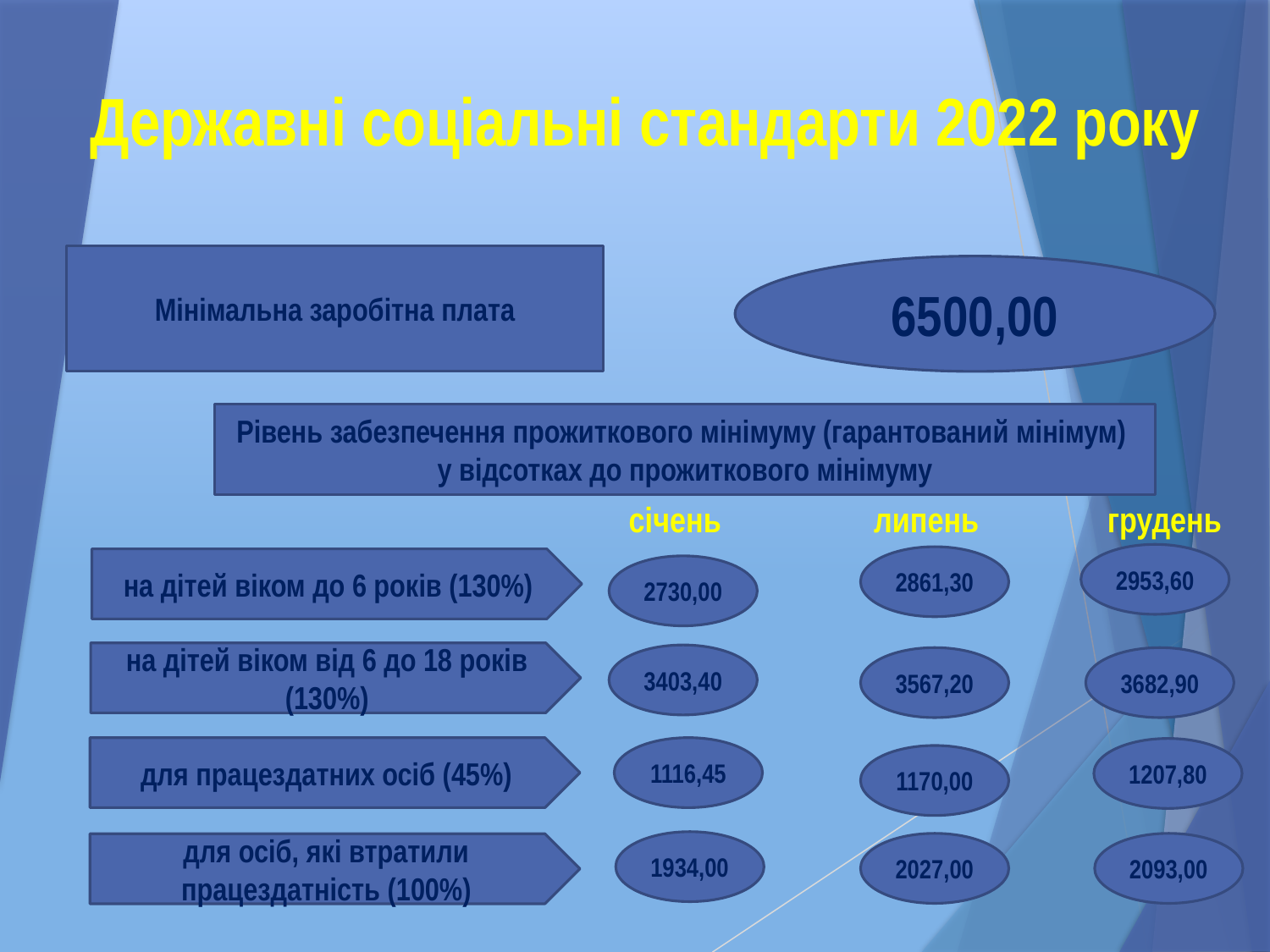

# Державні соціальні стандарти 2022 року
Мінімальна заробітна плата
6500,00
Рівень забезпечення прожиткового мінімуму (гарантований мінімум)
у відсотках до прожиткового мінімуму
січень                   липень                грудень
2953,60
2861,30
на дітей віком до 6 років (130%)
2730,00
на дітей віком від 6 до 18 років (130%)
3403,40
3567,20
3682,90
1116,45
для працездатних осіб (45%)
1207,80
1170,00
1934,00
2027,00
2093,00
для осіб, які втратили працездатність (100%)